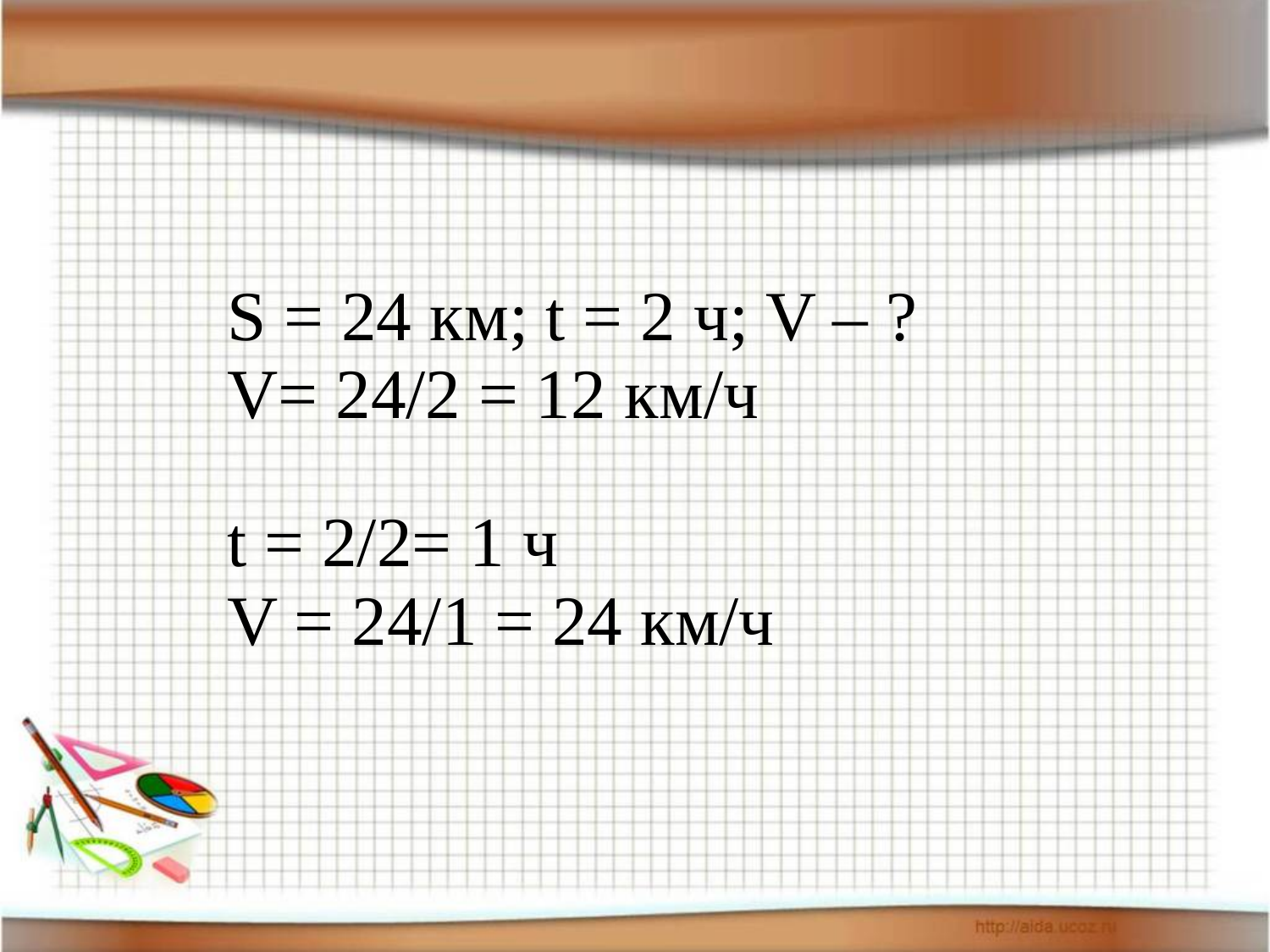

#
| S = 24 км; t = 2 ч; V – ? V= 24/2 = 12 км/ч t = 2/2= 1 ч V = 24/1 = 24 км/ч |
| --- |